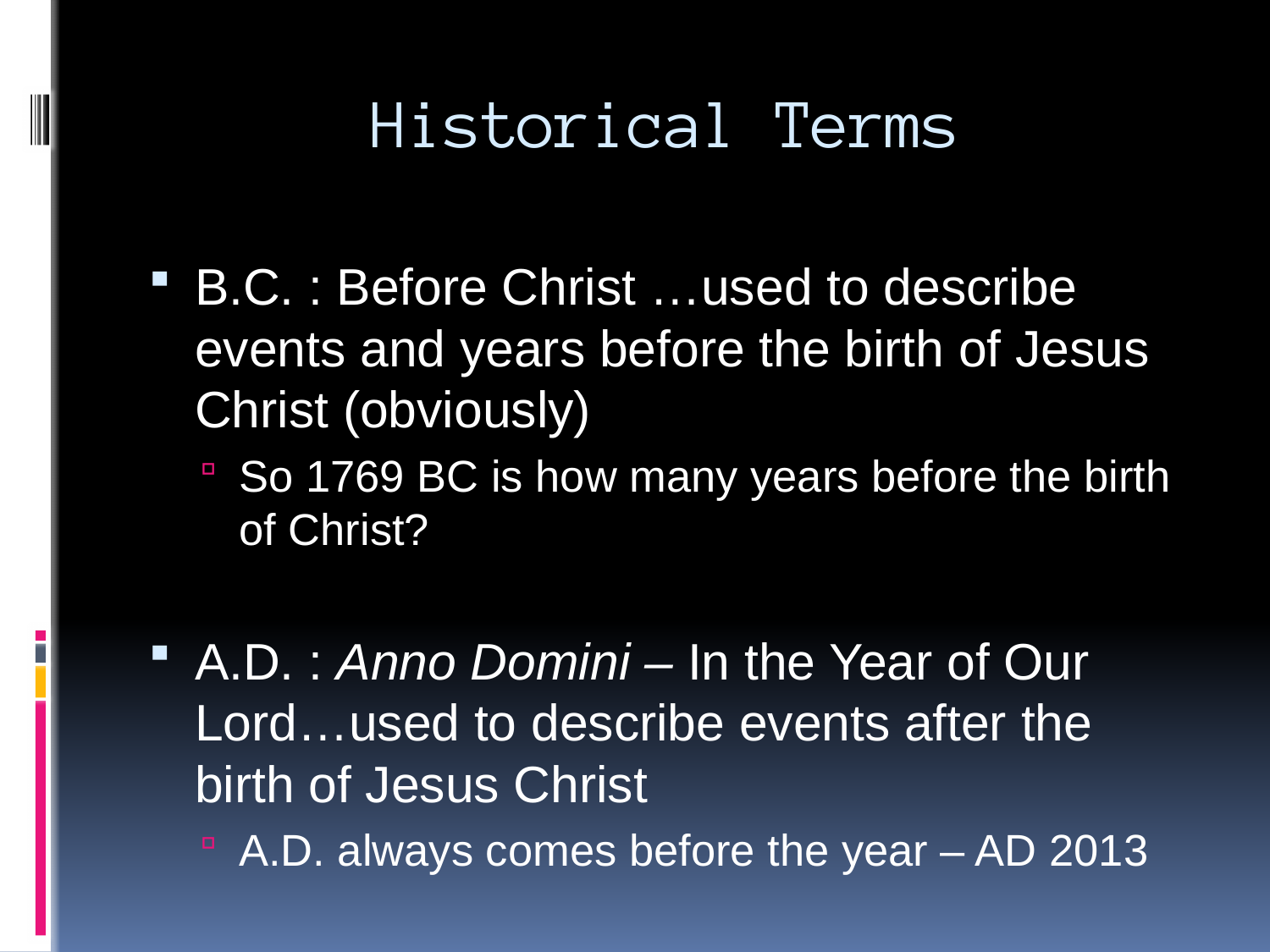

# Historical Terms
B.C. : Before Christ …used to describe events and years before the birth of Jesus Christ (obviously)
So 1769 BC is how many years before the birth of Christ?

A.D. : Anno Domini – In the Year of Our Lord…used to describe events after the birth of Jesus Christ
A.D. always comes before the year – AD 2013